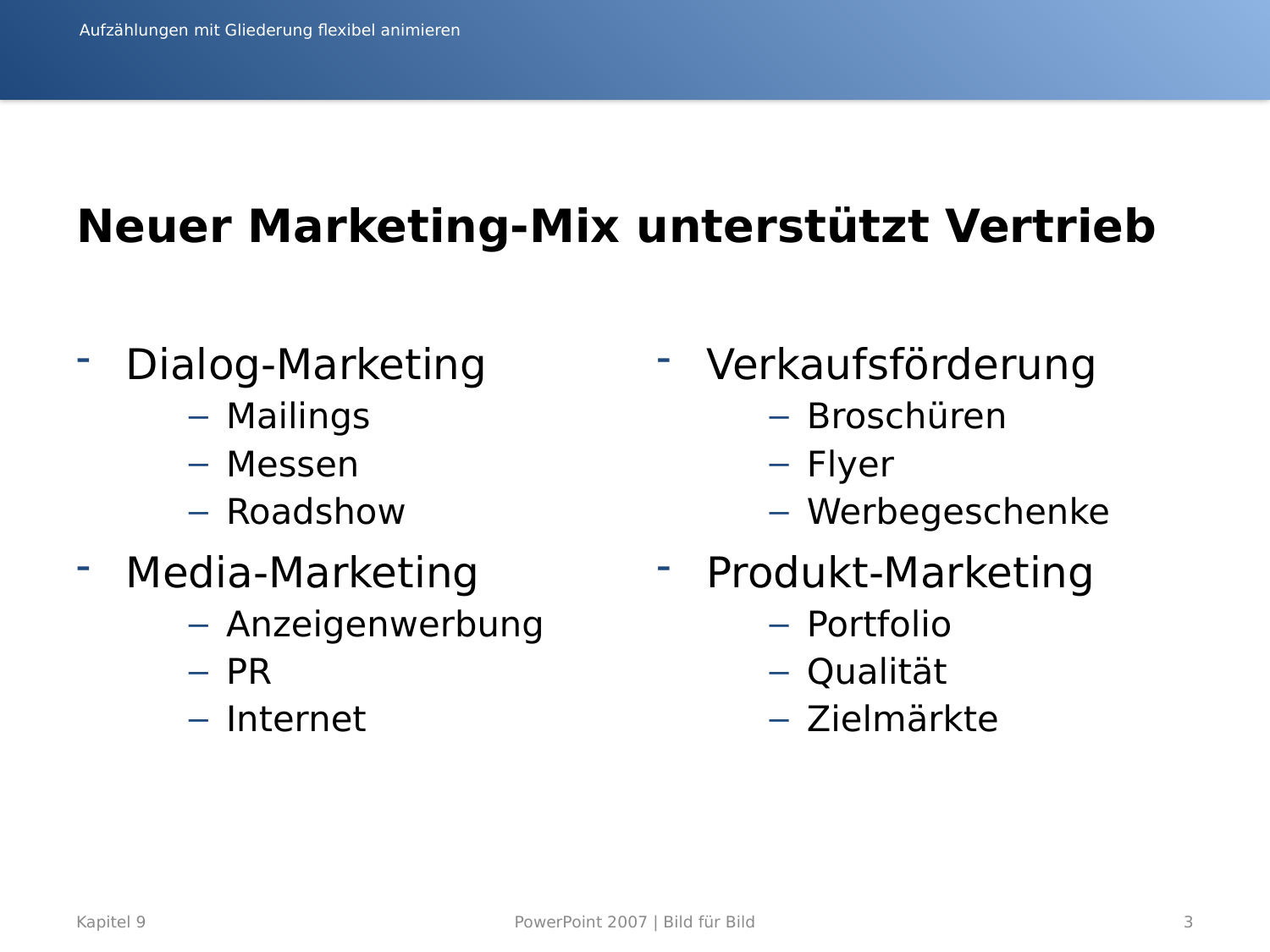

Aufzählungen mit Gliederung flexibel animieren
# Neuer Marketing-Mix unterstützt Vertrieb
Dialog-Marketing
Mailings
Messen
Roadshow
Media-Marketing
Anzeigenwerbung
PR
Internet
Verkaufsförderung
Broschüren
Flyer
Werbegeschenke
Produkt-Marketing
Portfolio
Qualität
Zielmärkte
PowerPoint 2007 | Bild für Bild
Kapitel 9
3